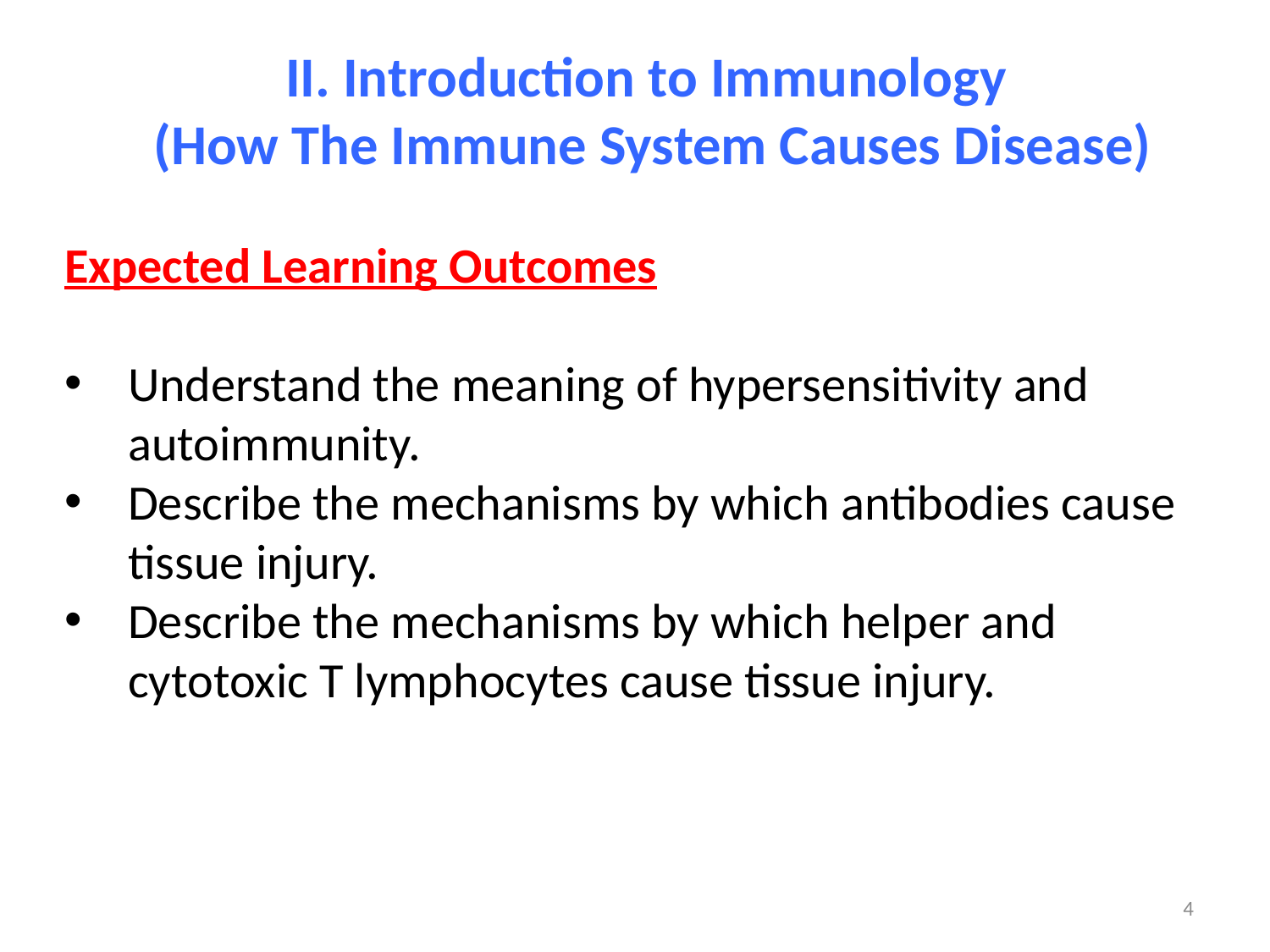

II. Introduction to Immunology
(How The Immune System Causes Disease)

Expected Learning Outcomes

Understand the meaning of hypersensitivity and autoimmunity.
Describe the mechanisms by which antibodies cause tissue injury.
Describe the mechanisms by which helper and cytotoxic T lymphocytes cause tissue injury.

4